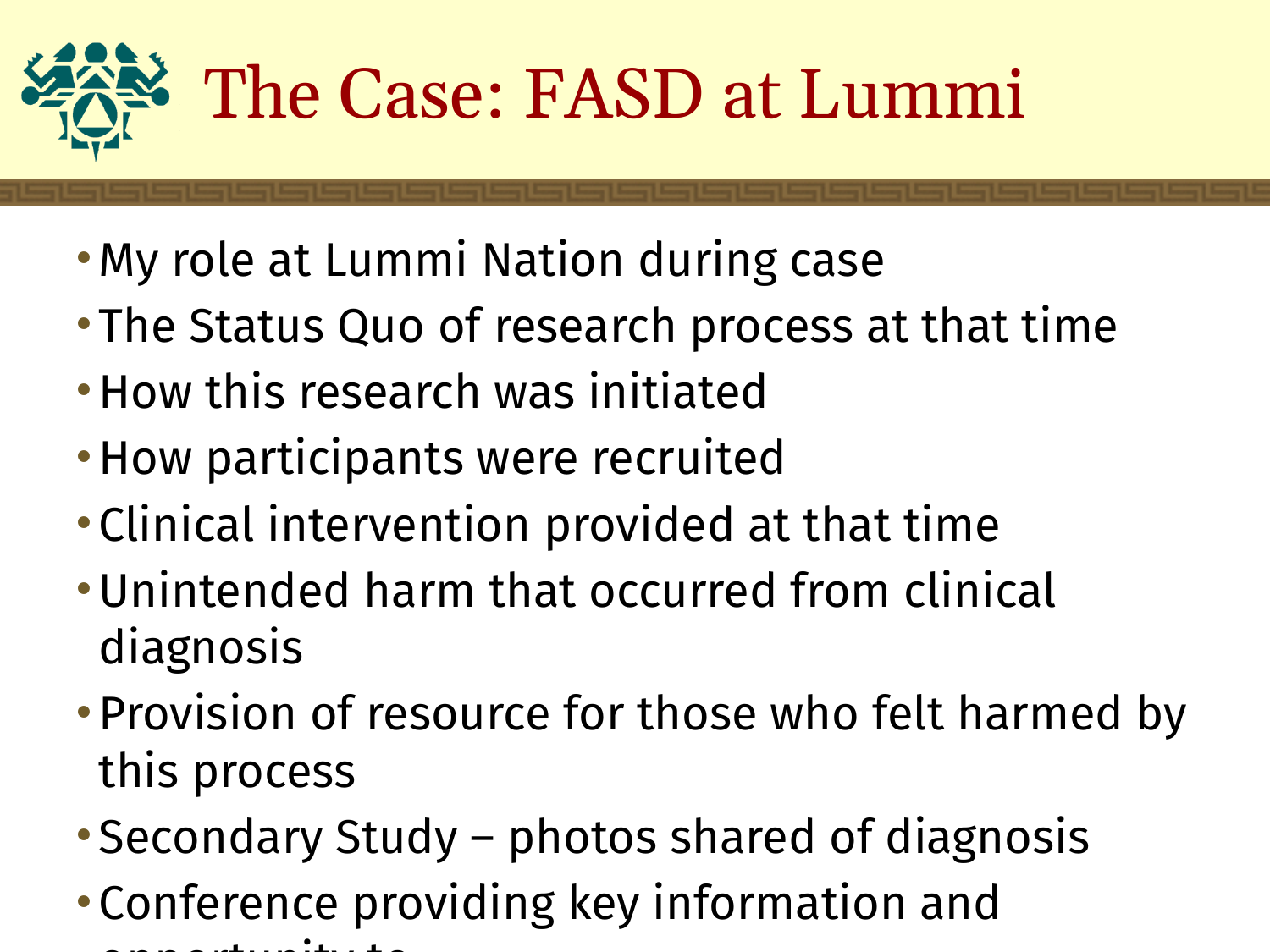

# The Case: FASD at Lummi
My role at Lummi Nation during case
The Status Quo of research process at that time
How this research was initiated
How participants were recruited
Clinical intervention provided at that time
Unintended harm that occurred from clinical diagnosis
Provision of resource for those who felt harmed by this process
Secondary Study – photos shared of diagnosis
Conference providing key information and opportunity to